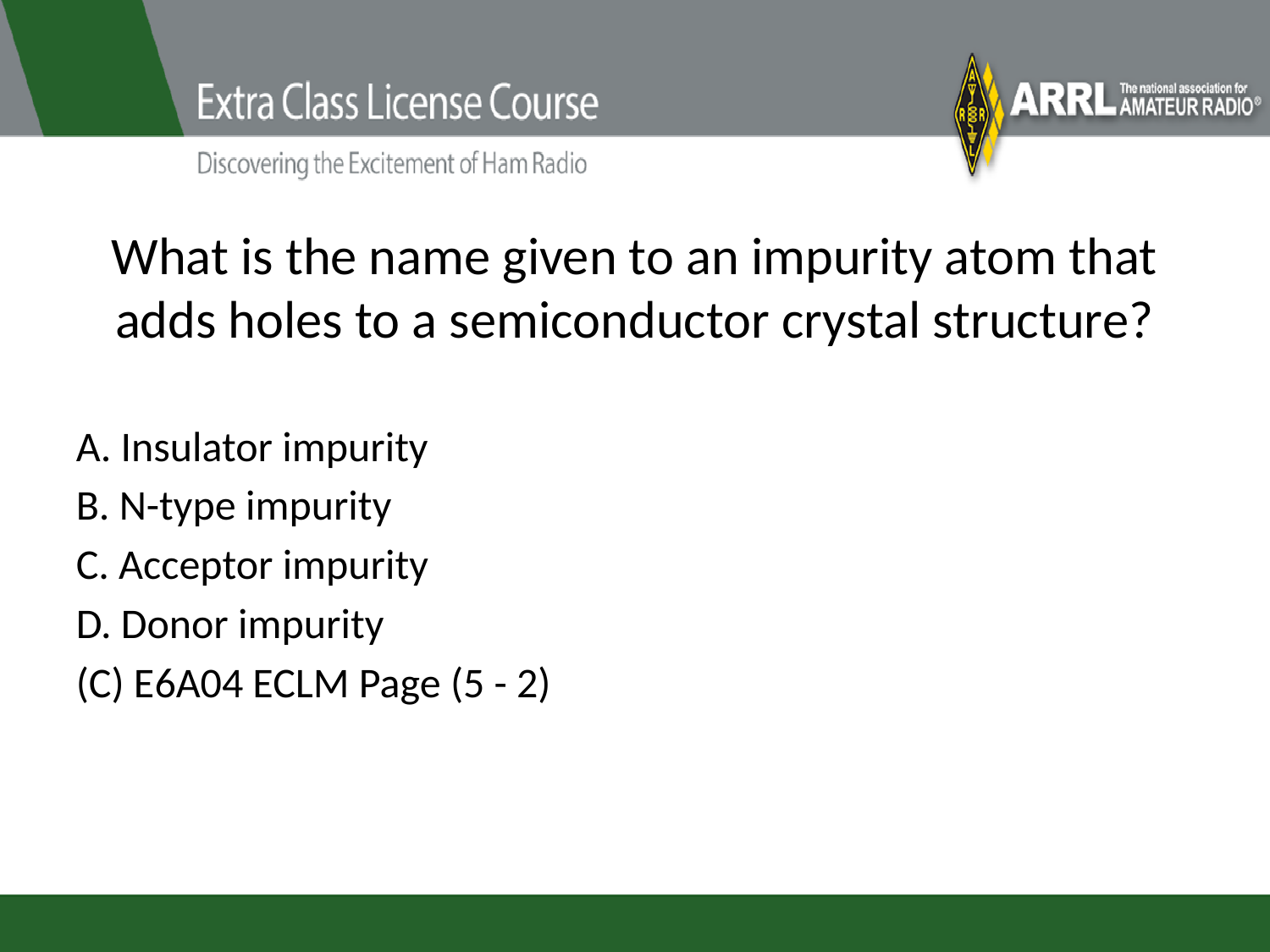

# What is the name given to an impurity atom that adds holes to a semiconductor crystal structure?
A. Insulator impurity
B. N-type impurity
C. Acceptor impurity
D. Donor impurity
(C) E6A04 ECLM Page (5 - 2)